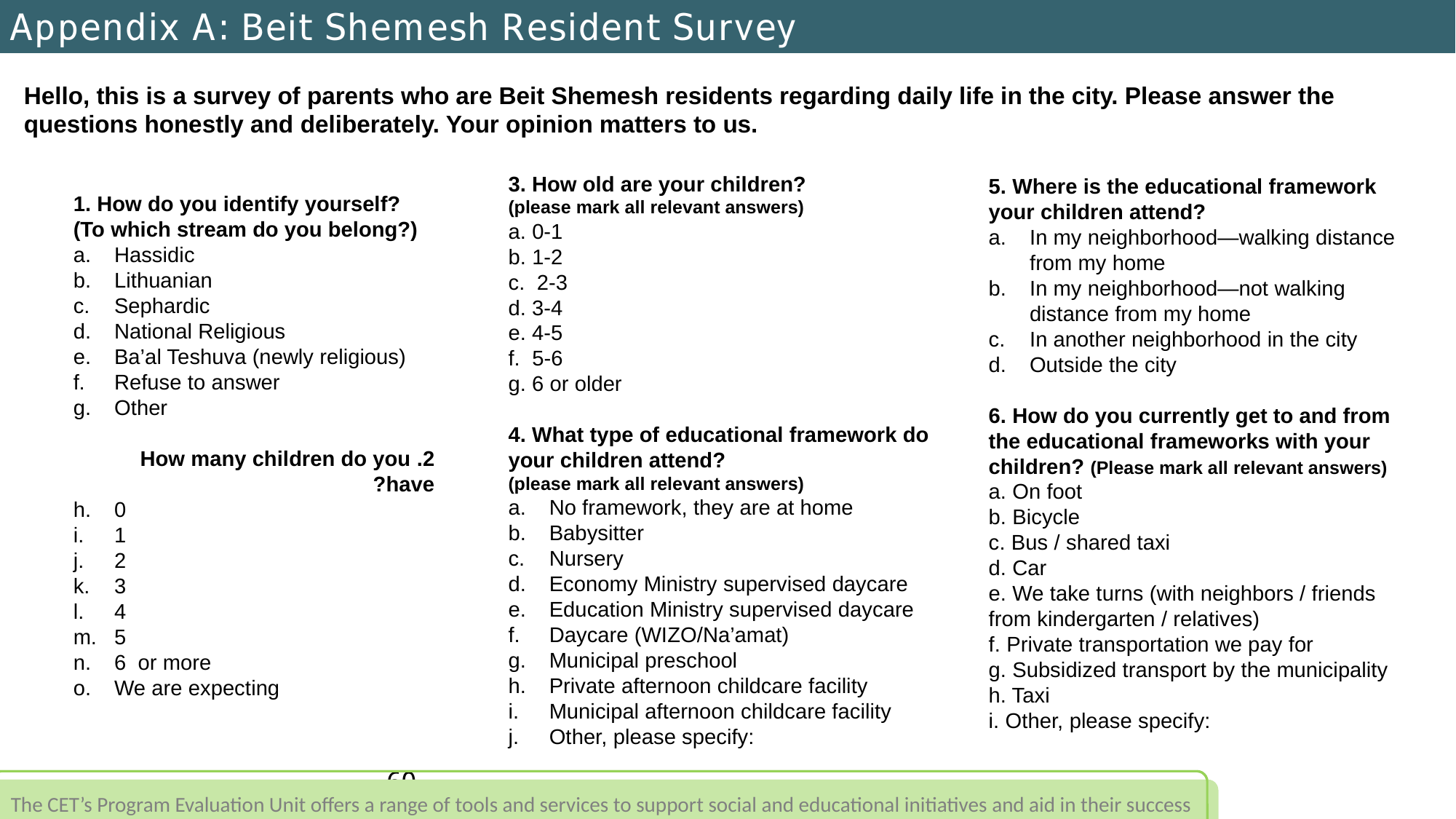

Appendix A: Beit Shemesh Resident Survey
Hello, this is a survey of parents who are Beit Shemesh residents regarding daily life in the city. Please answer the questions honestly and deliberately. Your opinion matters to us.
3. How old are your children?
(please mark all relevant answers)
a. 0-1
b. 1-2
c.  2-3
d. 3-4
e. 4-5
f.  5-6
g. 6 or older

4. What type of educational framework do your children attend?
(please mark all relevant answers)
No framework, they are at home
Babysitter
Nursery
Economy Ministry supervised daycare
Education Ministry supervised daycare
Daycare (WIZO/Na’amat)
Municipal preschool
Private afternoon childcare facility
Municipal afternoon childcare facility
Other, please specify:
5. Where is the educational framework your children attend?
In my neighborhood—walking distance from my home
In my neighborhood—not walking distance from my home
In another neighborhood in the city
Outside the city

6. How do you currently get to and from the educational frameworks with your children? (Please mark all relevant answers)
a. On foot
b. Bicycle
c. Bus / shared taxi
d. Car
e. We take turns (with neighbors / friends from kindergarten / relatives)
f. Private transportation we pay for
g. Subsidized transport by the municipality
h. Taxi
i. Other, please specify:
1. How do you identify yourself? (To which stream do you belong?)
Hassidic
Lithuanian
Sephardic
National Religious
Ba’al Teshuva (newly religious)
Refuse to answer
Other

2. How many children do you have?
0
1
2
3
4
5
6  or more
We are expecting